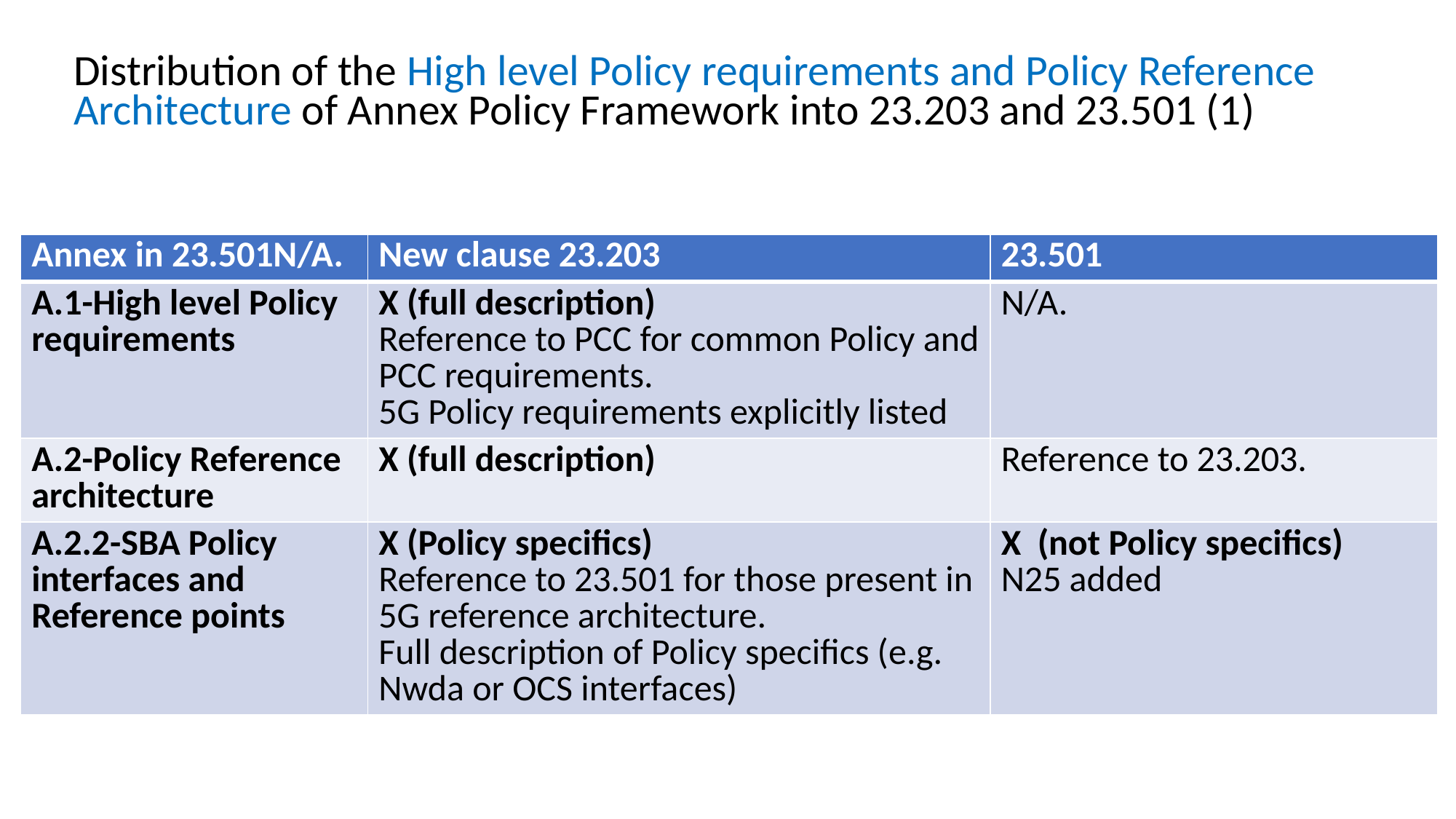

# Distribution of the High level Policy requirements and Policy Reference Architecture of Annex Policy Framework into 23.203 and 23.501 (1)
| Annex in 23.501N/A. | New clause 23.203 | 23.501 |
| --- | --- | --- |
| A.1-High level Policy requirements | X (full description) Reference to PCC for common Policy and PCC requirements. 5G Policy requirements explicitly listed | N/A. |
| A.2-Policy Reference architecture | X (full description) | Reference to 23.203. |
| A.2.2-SBA Policy interfaces and Reference points | X (Policy specifics) Reference to 23.501 for those present in 5G reference architecture. Full description of Policy specifics (e.g. Nwda or OCS interfaces) | X (not Policy specifics) N25 added |